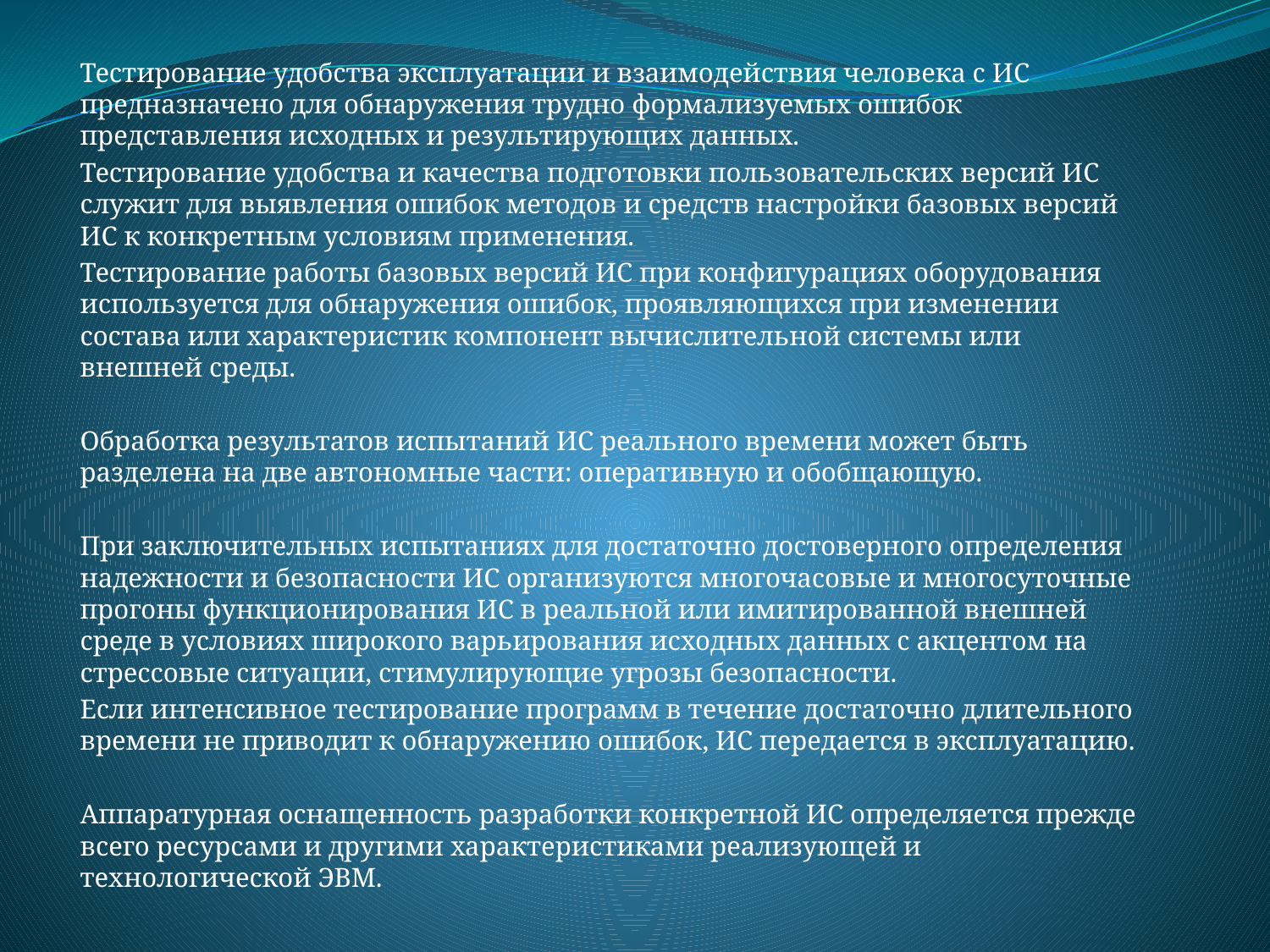

#
Тестирование удобства эксплуатации и взаимодействия человека с ИС предназначено для обнаружения трудно формализуемых ошибок представления исходных и результирующих данных.
Тестирование удобства и качества подготовки пользовательских версий ИС служит для выявления ошибок методов и средств настройки базовых версий ИС к конкретным условиям применения.
Тестирование работы базовых версий ИС при конфигурациях оборудования используется для обнаружения ошибок, проявляющихся при изменении состава или характеристик компонент вычислительной системы или внешней среды.

Обработка результатов испытаний ИС реального времени может быть разделена на две автономные части: оперативную и обобщающую.

При заключительных испытаниях для достаточно достоверного определения надежности и безопасности ИС организуются многочасовые и многосуточные прогоны функционирования ИС в реальной или имитированной внешней среде в условиях широкого варьирования исходных данных с акцентом на стрессовые ситуации, стимулирующие угрозы безопасности.
Если интенсивное тестирование программ в течение достаточно длительного времени не приводит к обнаружению ошибок, ИС передается в эксплуатацию.

Аппаратурная оснащенность разработки конкретной ИС определяется прежде всего ресурсами и другими характеристиками реализующей и технологической ЭВМ.